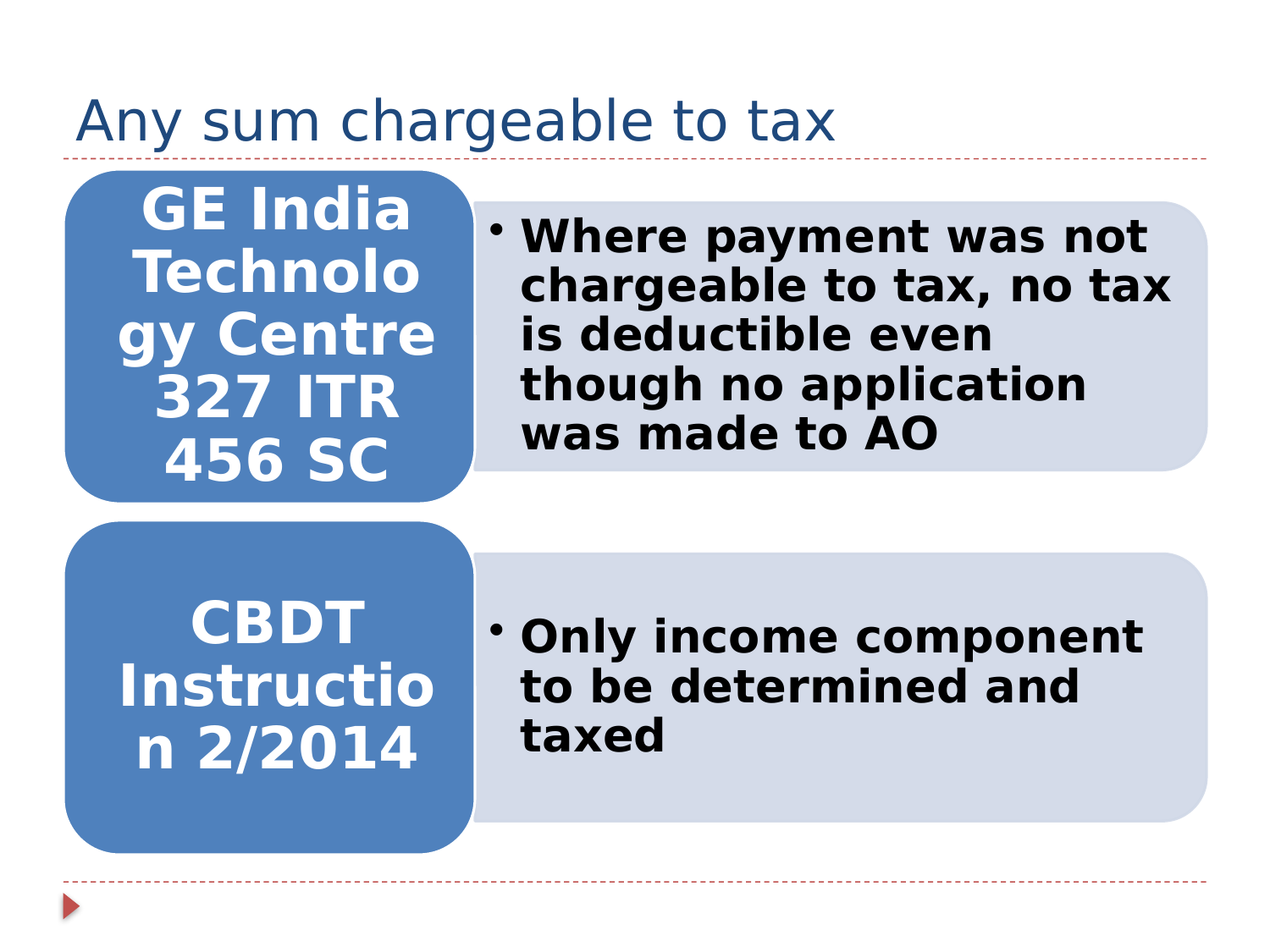

# Any sum chargeable to tax
Where payment was not chargeable to tax, no tax is deductible even though no application was made to AO
GE India Technology Centre 327 ITR 456 SC
Only income component to be determined and taxed
CBDT Instruction 2/2014